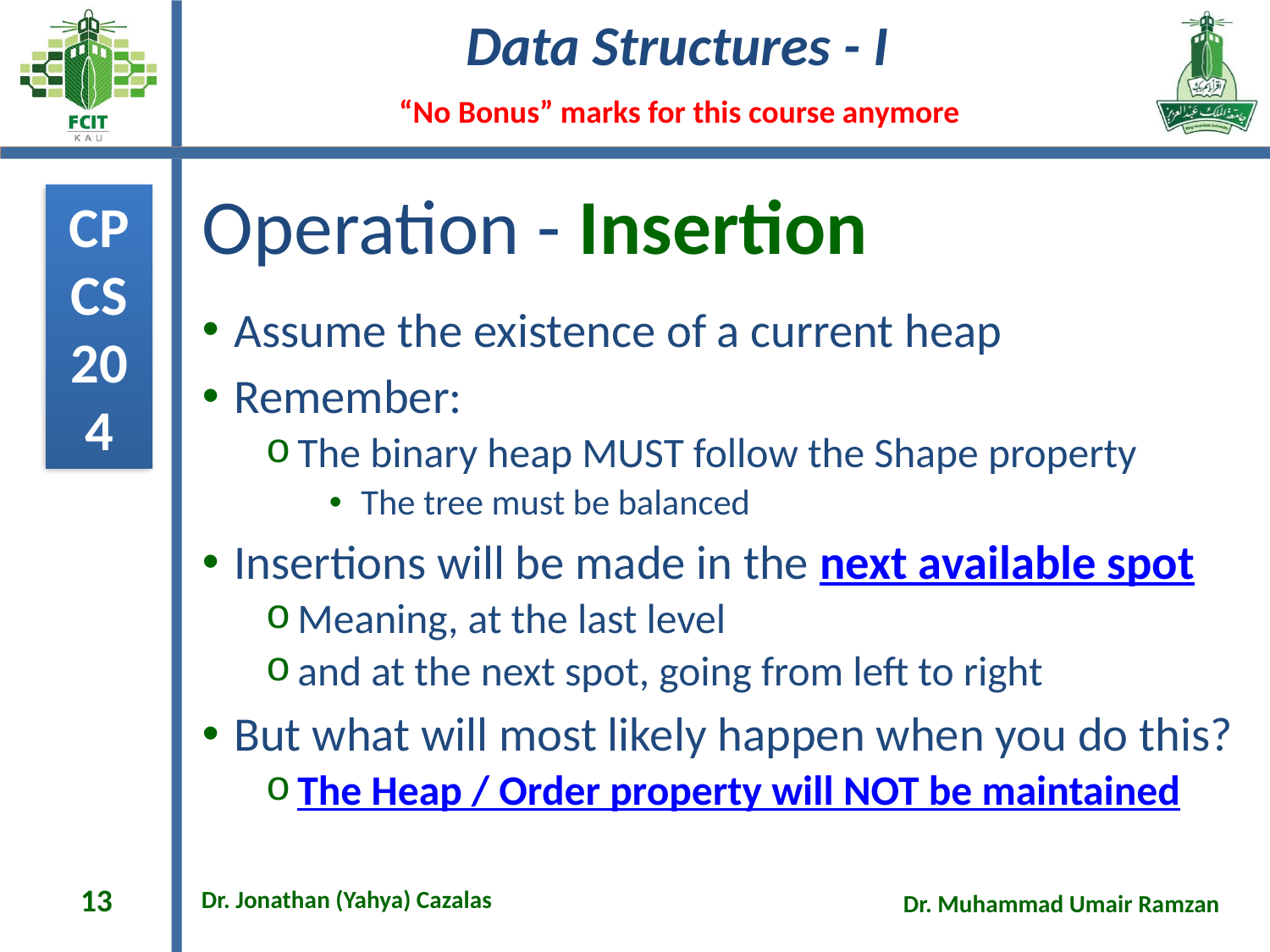

# Operation - Insertion
Assume the existence of a current heap
Remember:
The binary heap MUST follow the Shape property
The tree must be balanced
Insertions will be made in the next available spot
Meaning, at the last level
and at the next spot, going from left to right
But what will most likely happen when you do this?
The Heap / Order property will NOT be maintained
13